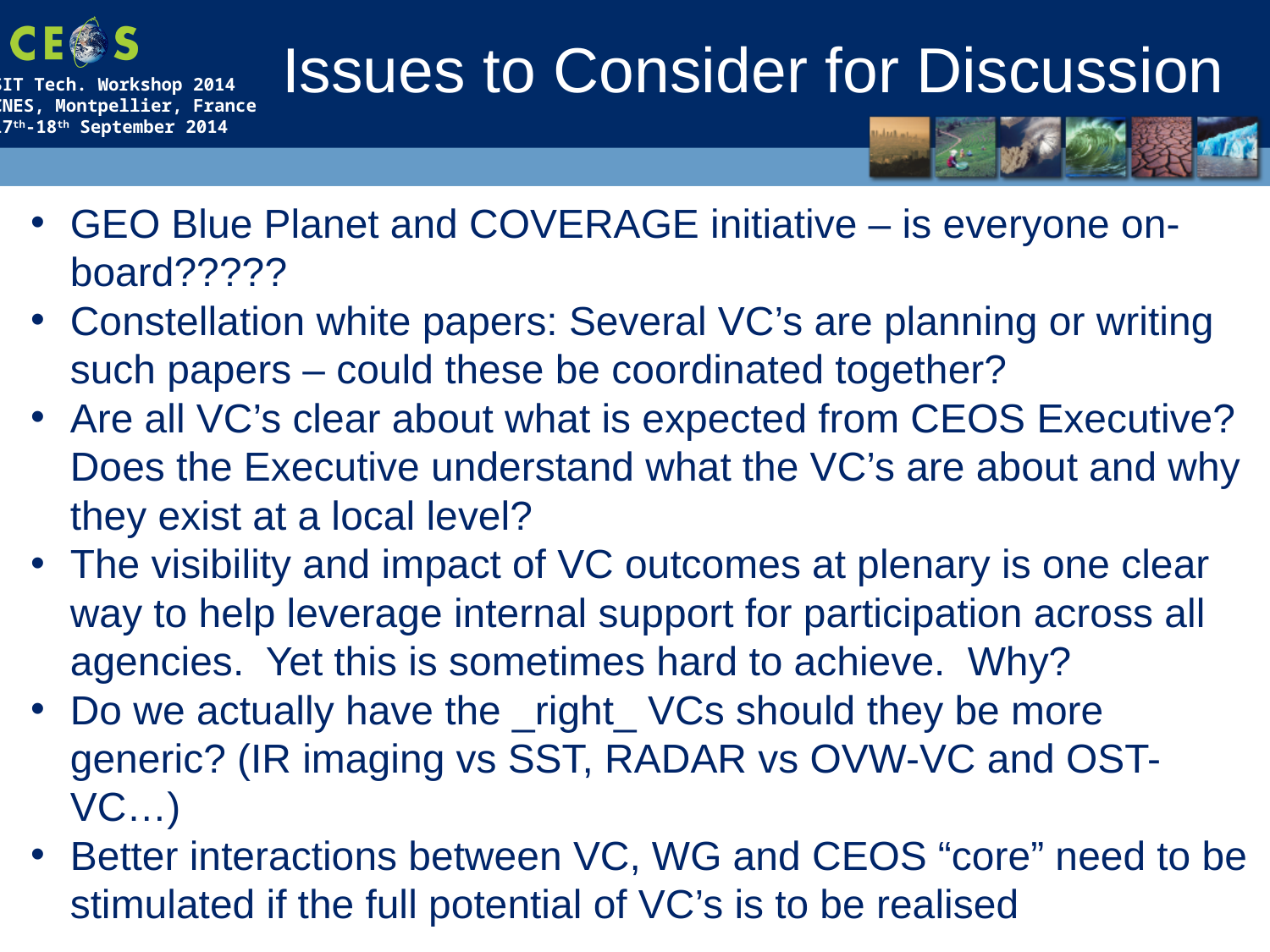

Issues to Consider for Discussion

GEO Blue Planet and COVERAGE initiative – is everyone on-board?????
Constellation white papers: Several VC’s are planning or writing such papers – could these be coordinated together?
Are all VC’s clear about what is expected from CEOS Executive?  Does the Executive understand what the VC’s are about and why they exist at a local level?
The visibility and impact of VC outcomes at plenary is one clear way to help leverage internal support for participation across all agencies.  Yet this is sometimes hard to achieve.  Why?
Do we actually have the _right_ VCs should they be more generic? (IR imaging vs SST, RADAR vs OVW-VC and OST-VC…)
Better interactions between VC, WG and CEOS “core” need to be stimulated if the full potential of VC’s is to be realised